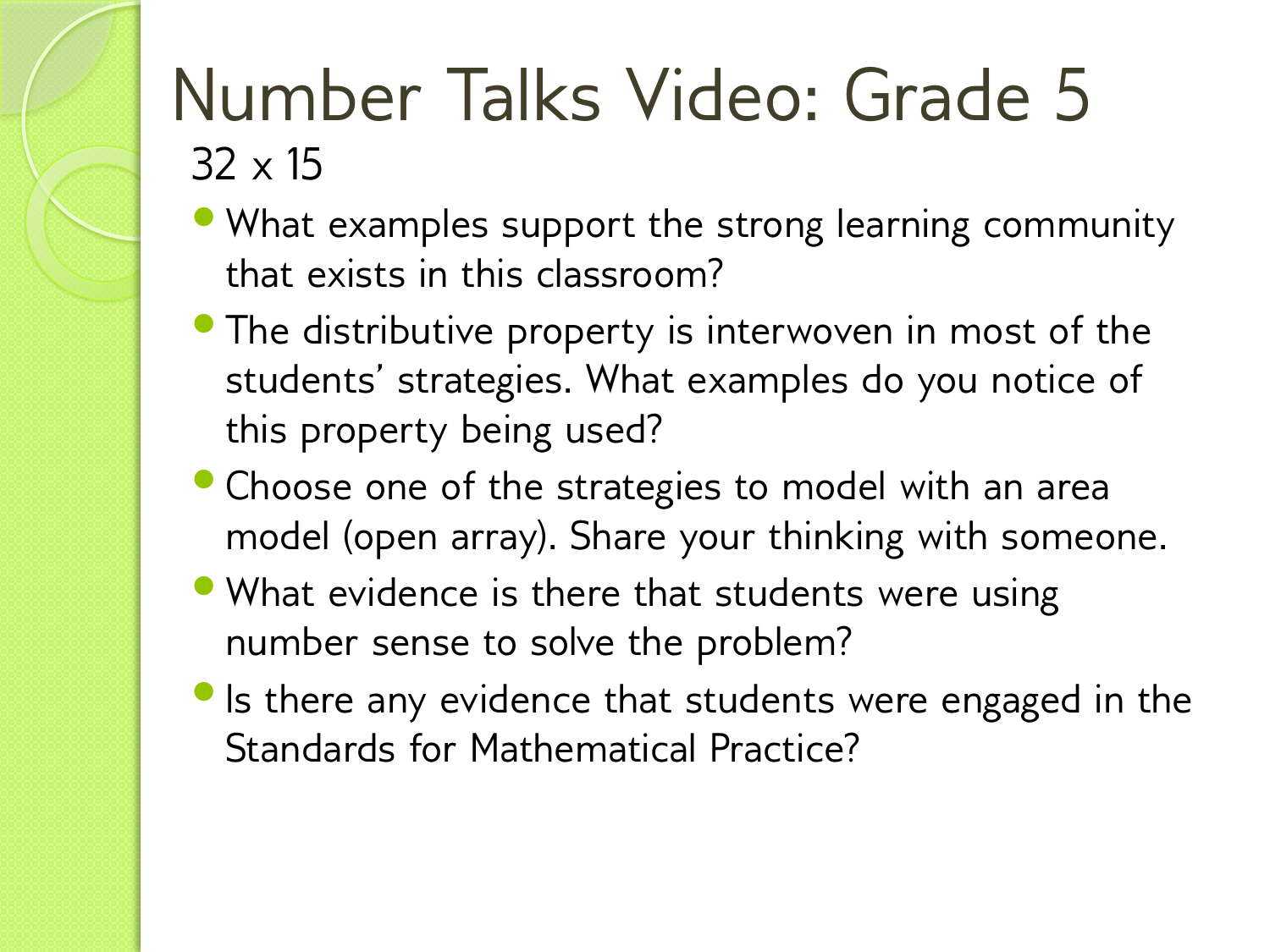

# Number Talks Video: Grade 5
32 x 15
What examples support the strong learning community that exists in this classroom?
The distributive property is interwoven in most of the students’ strategies. What examples do you notice of this property being used?
Choose one of the strategies to model with an area model (open array). Share your thinking with someone.
What evidence is there that students were using number sense to solve the problem?
Is there any evidence that students were engaged in the Standards for Mathematical Practice?